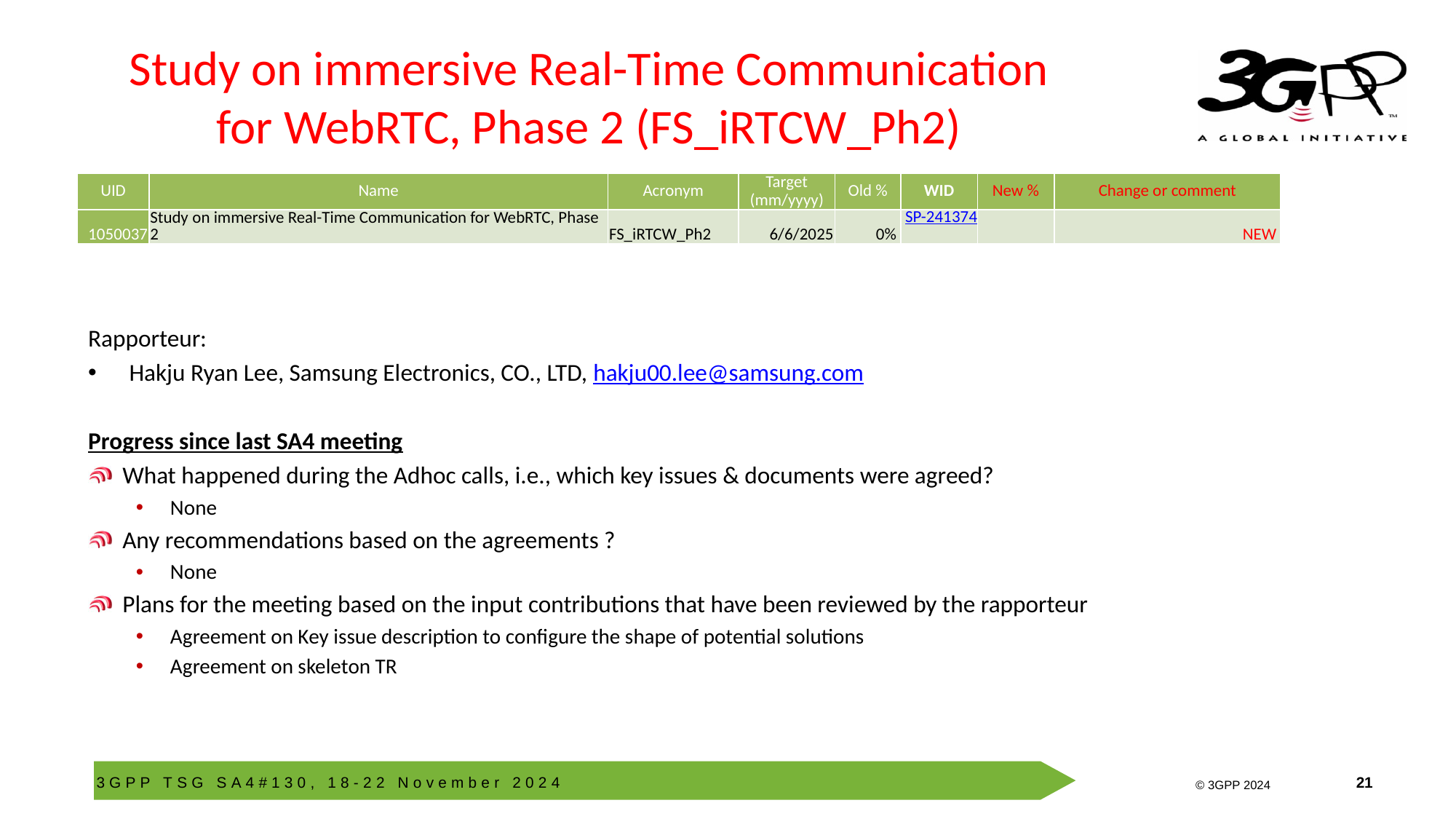

# Study on immersive Real-Time Communication for WebRTC, Phase 2 (FS_iRTCW_Ph2)
| UID | Name | Acronym | Target (mm/yyyy) | Old % | WID | New % | Change or comment |
| --- | --- | --- | --- | --- | --- | --- | --- |
| 1050037 | Study on immersive Real-Time Communication for WebRTC, Phase 2 | FS\_iRTCW\_Ph2 | 6/6/2025 | 0% | SP-241374 |  | NEW |
Rapporteur:
Hakju Ryan Lee, Samsung Electronics, CO., LTD, hakju00.lee@samsung.com

Progress since last SA4 meeting
What happened during the Adhoc calls, i.e., which key issues & documents were agreed?
None
Any recommendations based on the agreements ?
None
Plans for the meeting based on the input contributions that have been reviewed by the rapporteur
Agreement on Key issue description to configure the shape of potential solutions
Agreement on skeleton TR